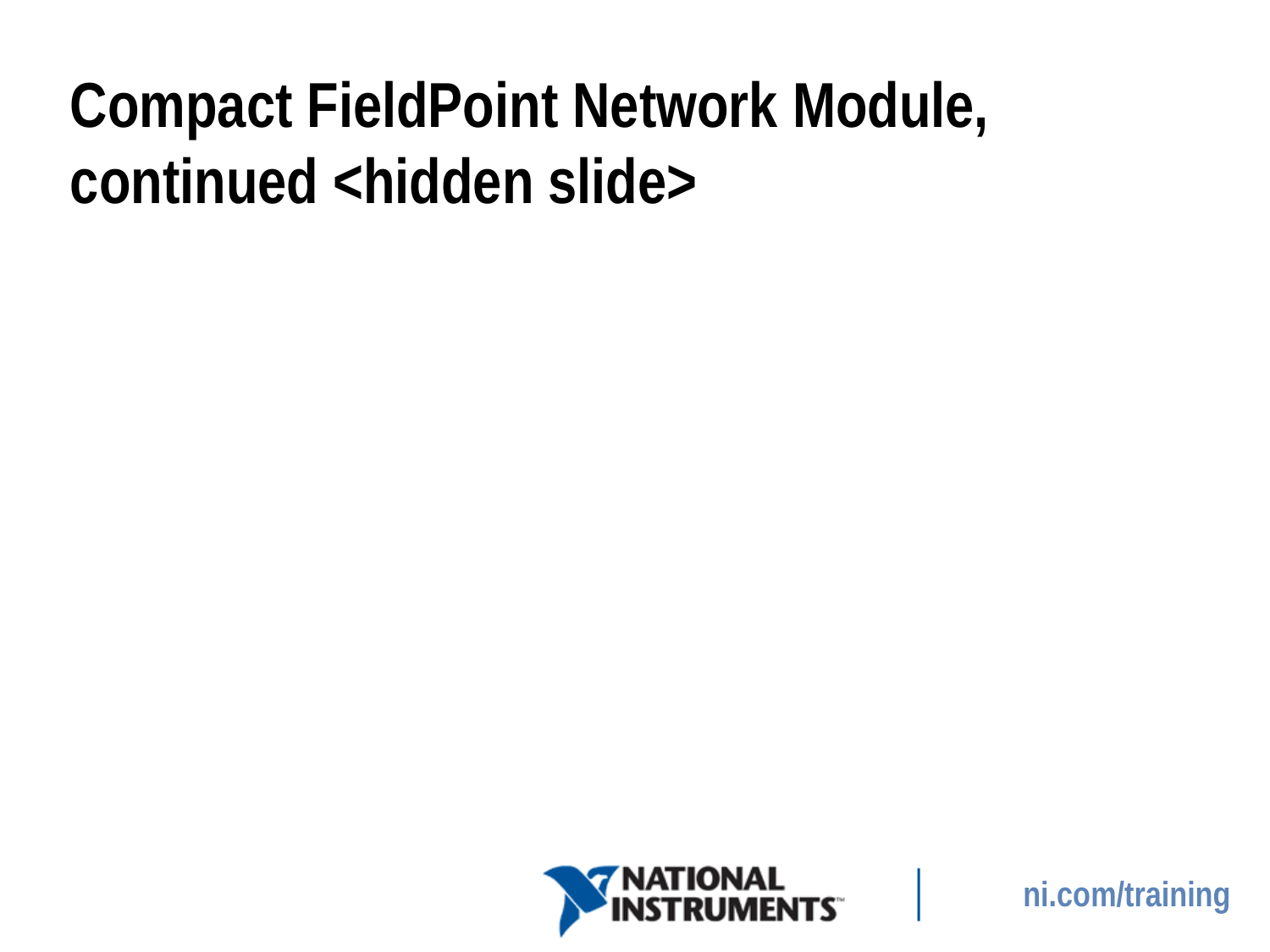

# Compact FieldPoint Network Module, continued <hidden slide>